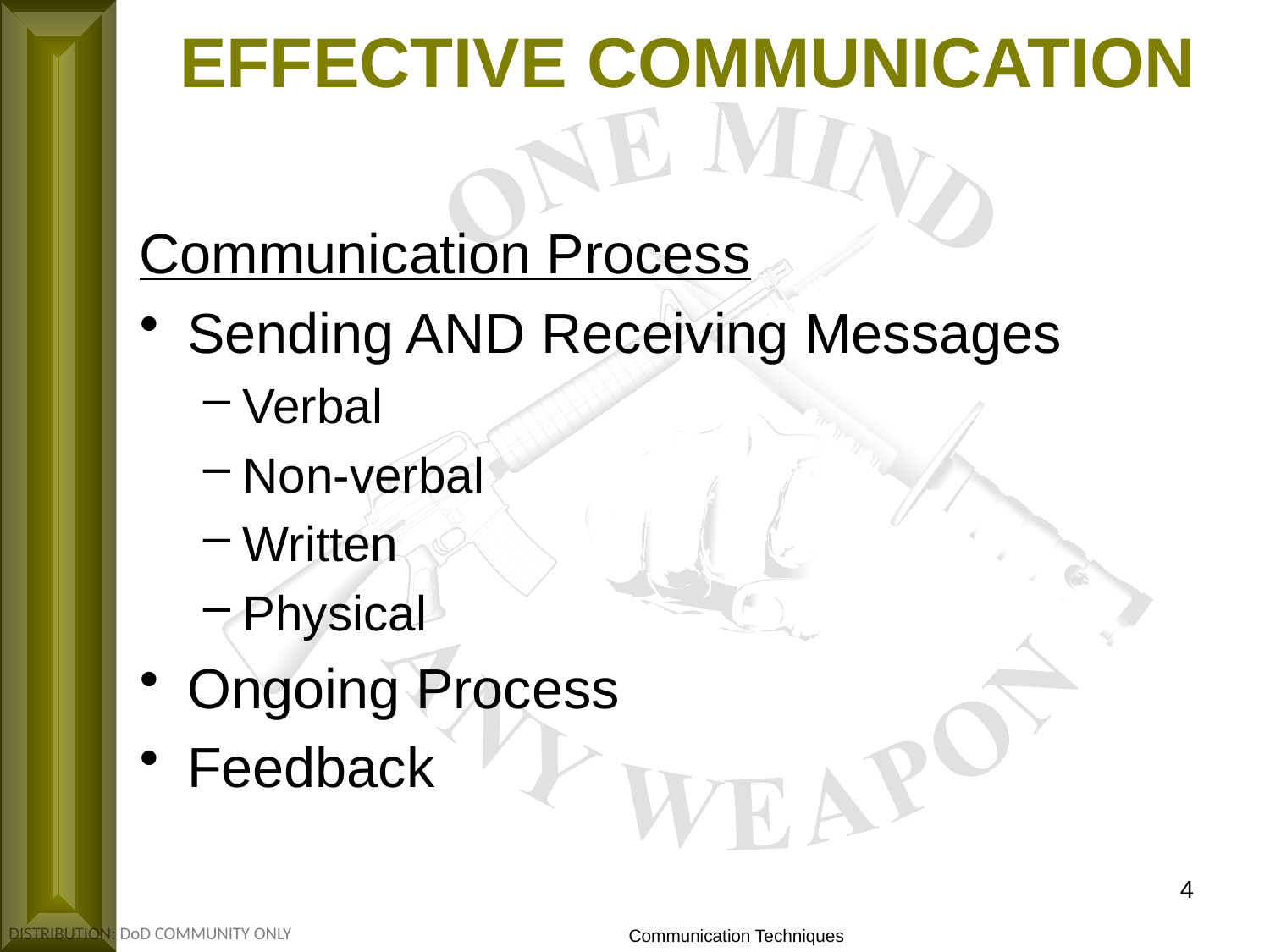

EFFECTIVE COMMUNICATION
Communication Process
Sending AND Receiving Messages
Verbal
Non-verbal
Written
Physical
Ongoing Process
Feedback
4
Communication Techniques